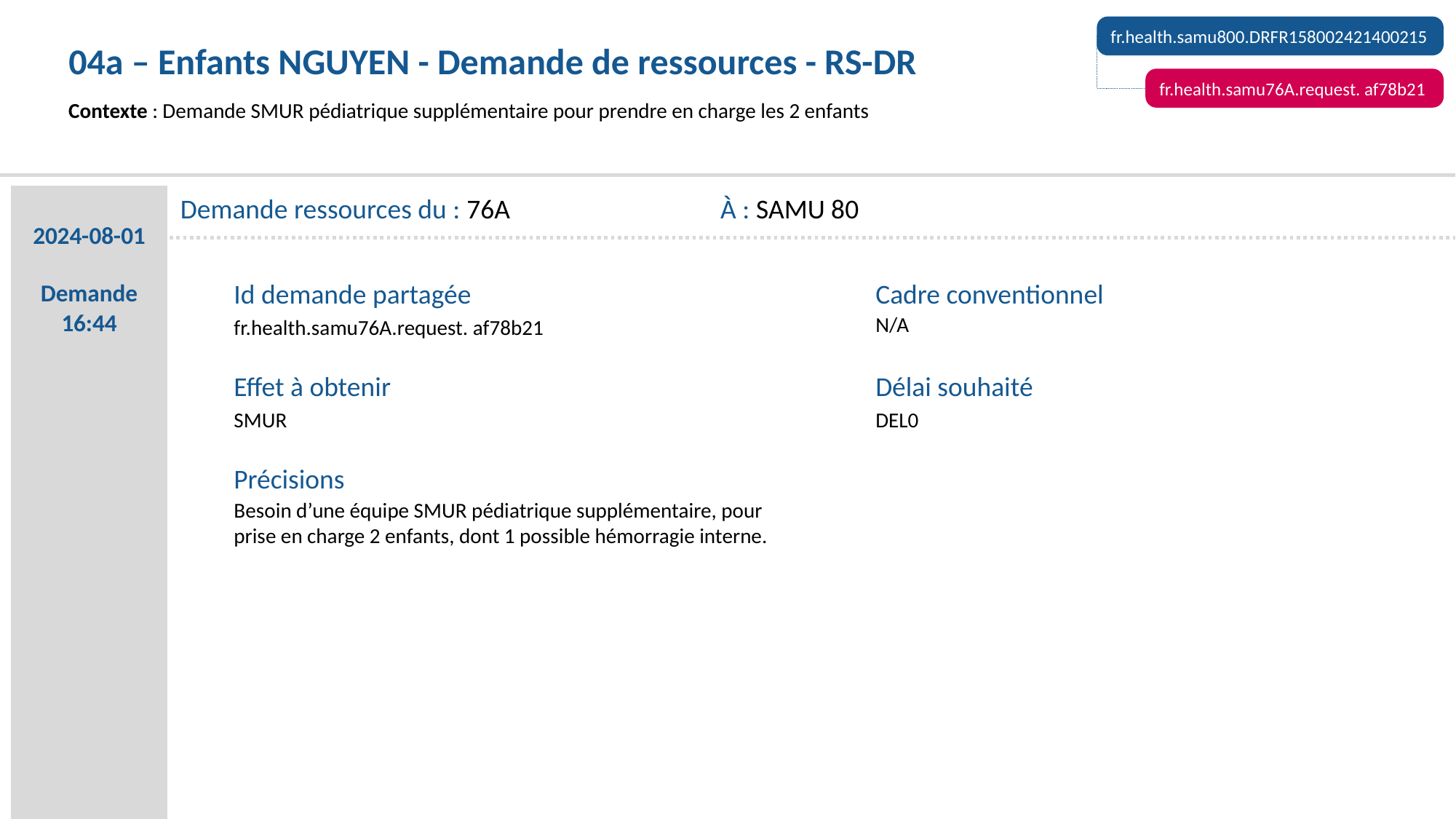

fr.health.samu800.DRFR158002421400215
04a – Enfants NGUYEN - Demande de ressources - RS-DR
fr.health.samu76A.request. af78b21
Contexte : Demande SMUR pédiatrique supplémentaire pour prendre en charge les 2 enfants

2024-08-01

Demande 16:44

Demande ressources du : 76A
À : SAMU 80
Cadre conventionnel
Id demande partagée
N/A
fr.health.samu76A.request. af78b21
Effet à obtenir
Délai souhaité
SMUR
DEL0
Précisions
Besoin d’une équipe SMUR pédiatrique supplémentaire, pour prise en charge 2 enfants, dont 1 possible hémorragie interne.